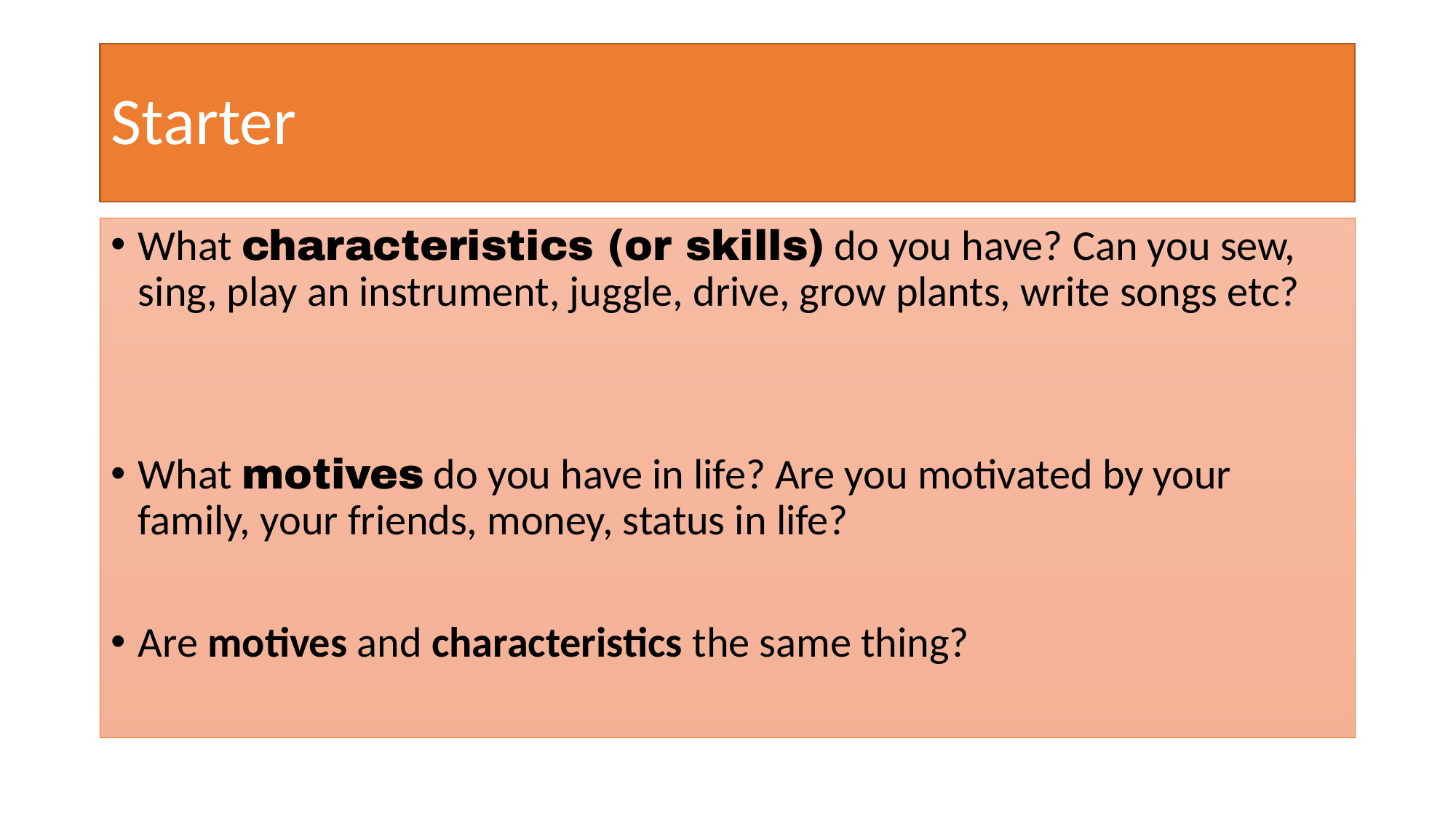

# Starter
What characteristics (or skills) do you have? Can you sew, sing, play an instrument, juggle, drive, grow plants, write songs etc?

What motives do you have in life? Are you motivated by your family, your friends, money, status in life?

Are motives and characteristics the same thing?